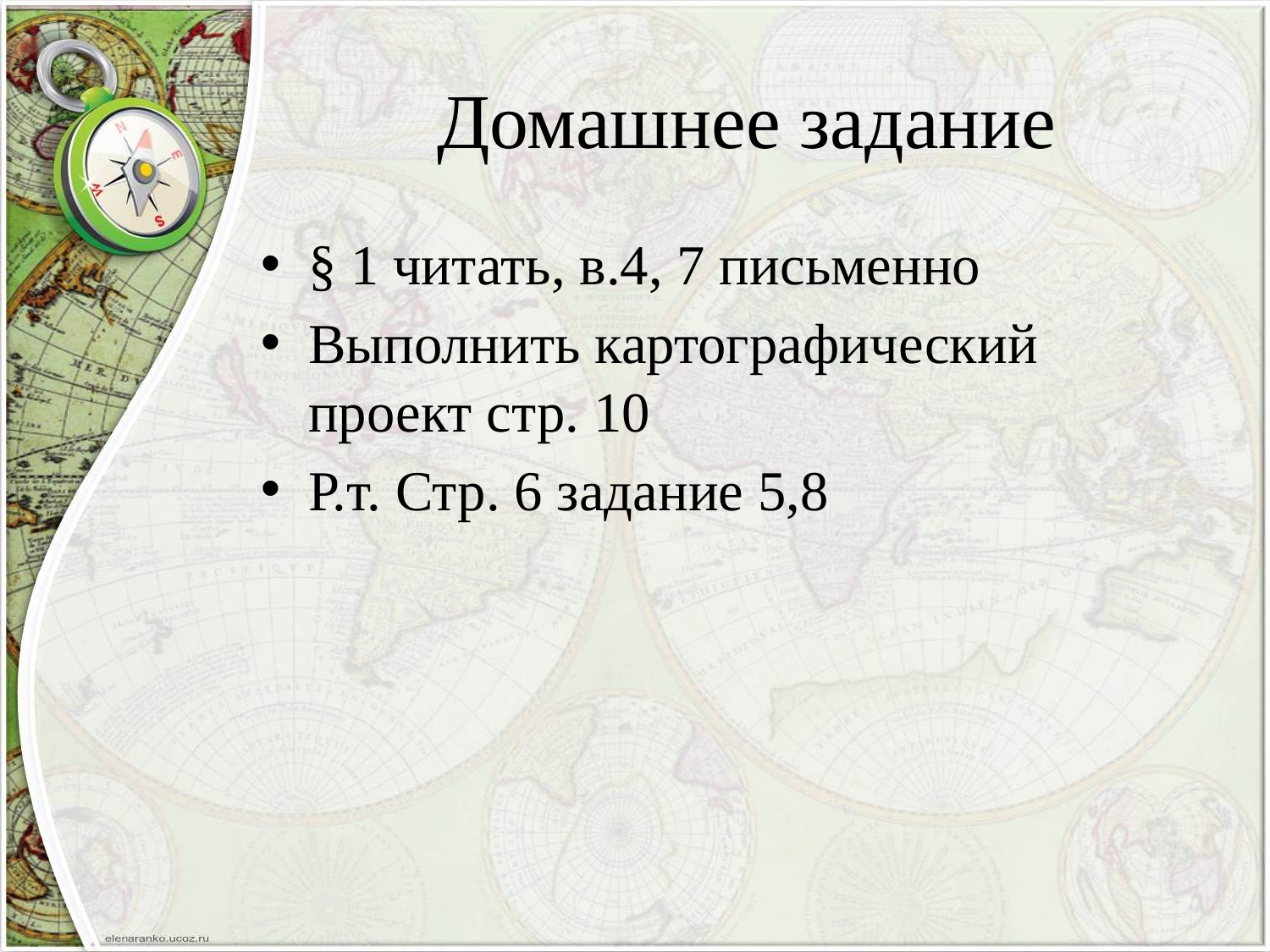

# Домашнее задание
§ 1 читать, в.4, 7 письменно
Выполнить картографический проект стр. 10
Р.т. Стр. 6 задание 5,8